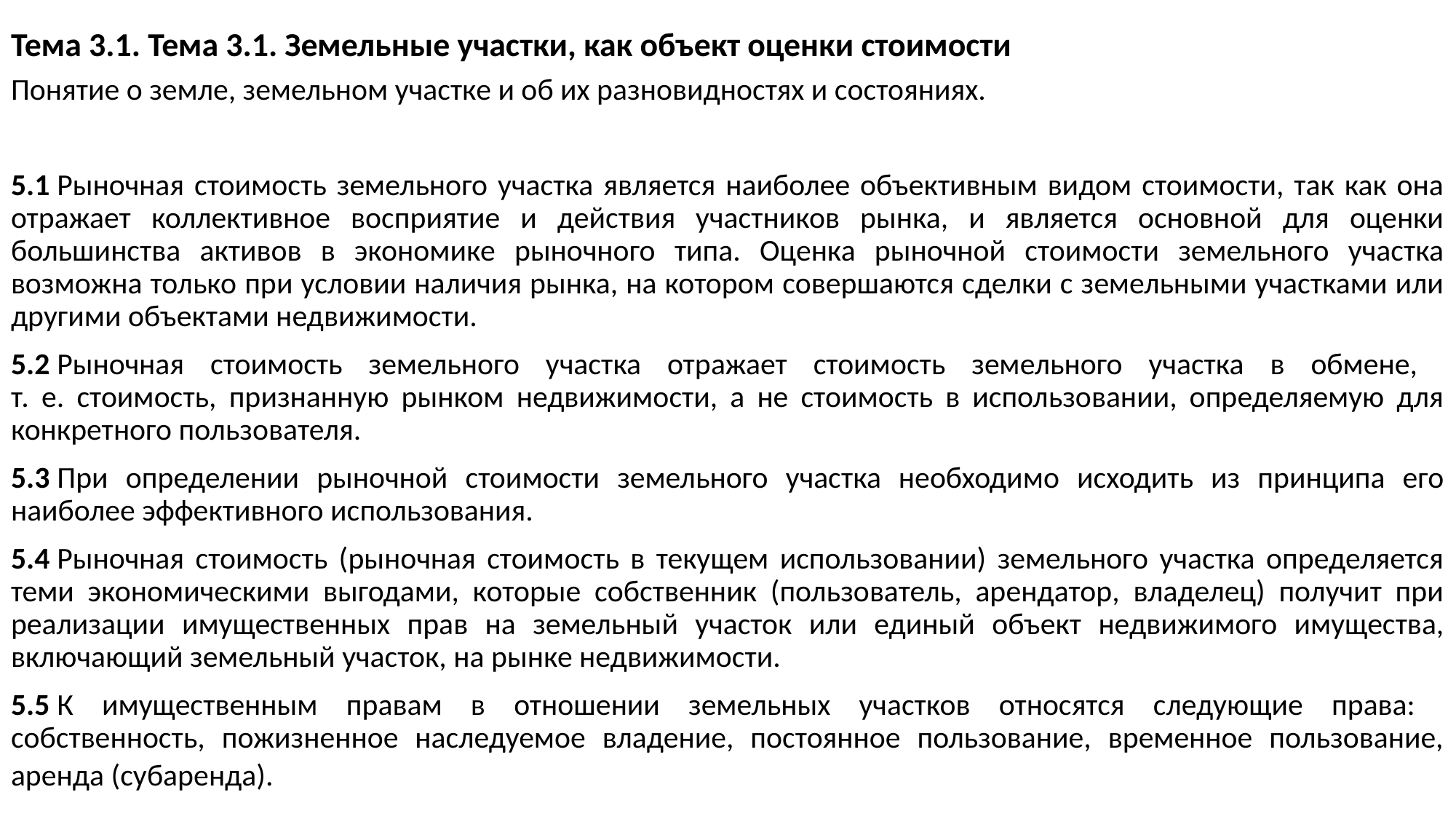

# Тема 3.1. Тема 3.1. Земельные участки, как объект оценки стоимости
Понятие о земле, земельном участке и об их разновидностях и состояниях.

5.1 Рыночная стоимость земельного участка является наиболее объективным видом стоимости, так как она отражает коллективное восприятие и действия участников рынка, и является основной для оценки большинства активов в экономике рыночного типа. Оценка рыночной стоимости земельного участка возможна только при условии наличия рынка, на котором совершаются сделки с земельными участками или другими объектами недвижимости.
5.2 Рыночная стоимость земельного участка отражает стоимость земельного участка в обмене,
т. е. стоимость, признанную рынком недвижимости, а не стоимость в использовании, определяемую для конкретного пользователя.
5.3 При определении рыночной стоимости земельного участка необходимо исходить из принципа его наиболее эффективного использования.
5.4 Рыночная стоимость (рыночная стоимость в текущем использовании) земельного участка определяется теми экономическими выгодами, которые собственник (пользователь, арендатор, владелец) получит при реализации имущественных прав на земельный участок или единый объект недвижимого имущества, включающий земельный участок, на рынке недвижимости.
5.5 К имущественным правам в отношении земельных участков относятся следующие права:
собственность, пожизненное наследуемое владение, постоянное пользование, временное пользование, аренда (субаренда).